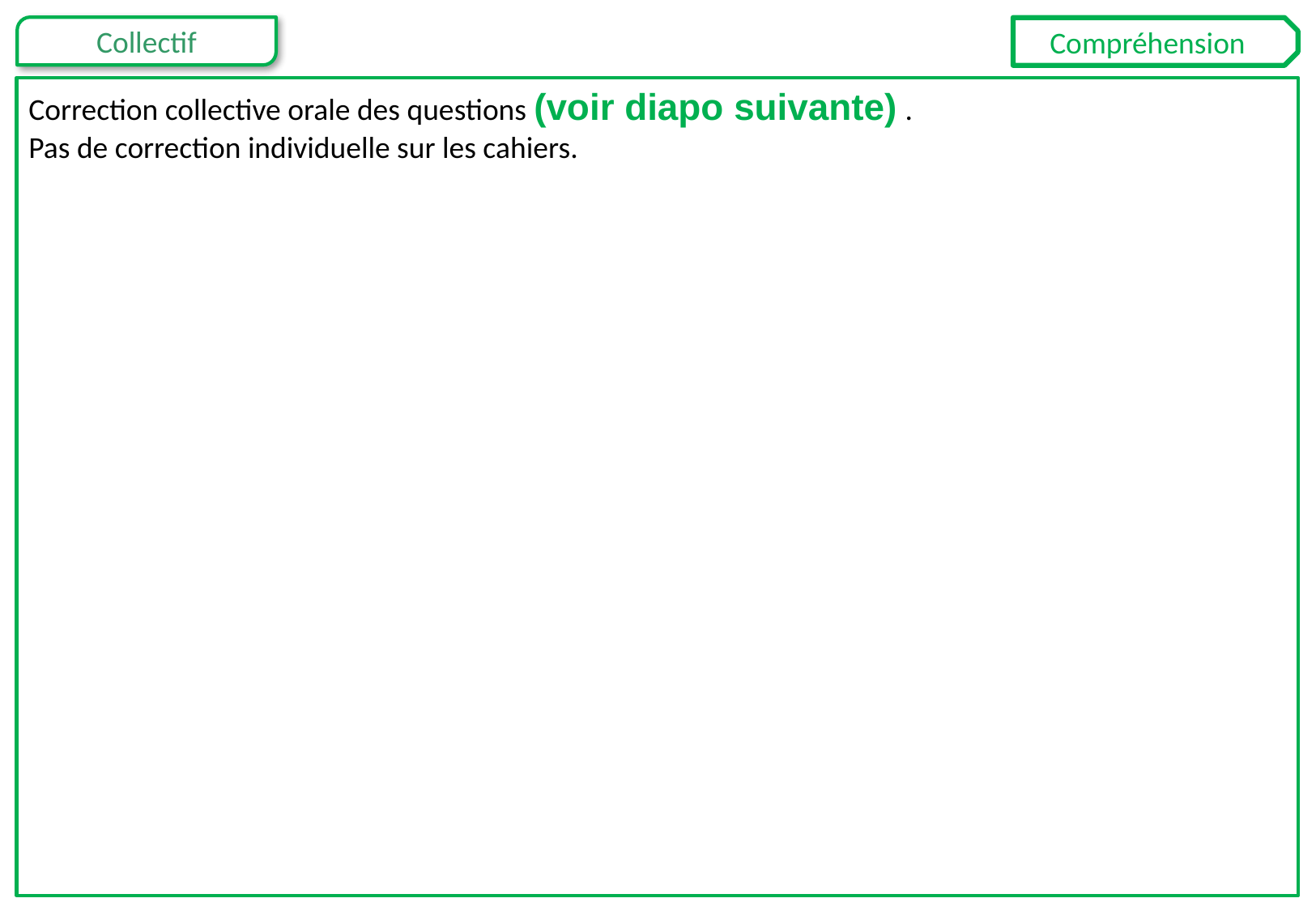

Compréhension
Correction collective orale des questions (voir diapo suivante) .
Pas de correction individuelle sur les cahiers.